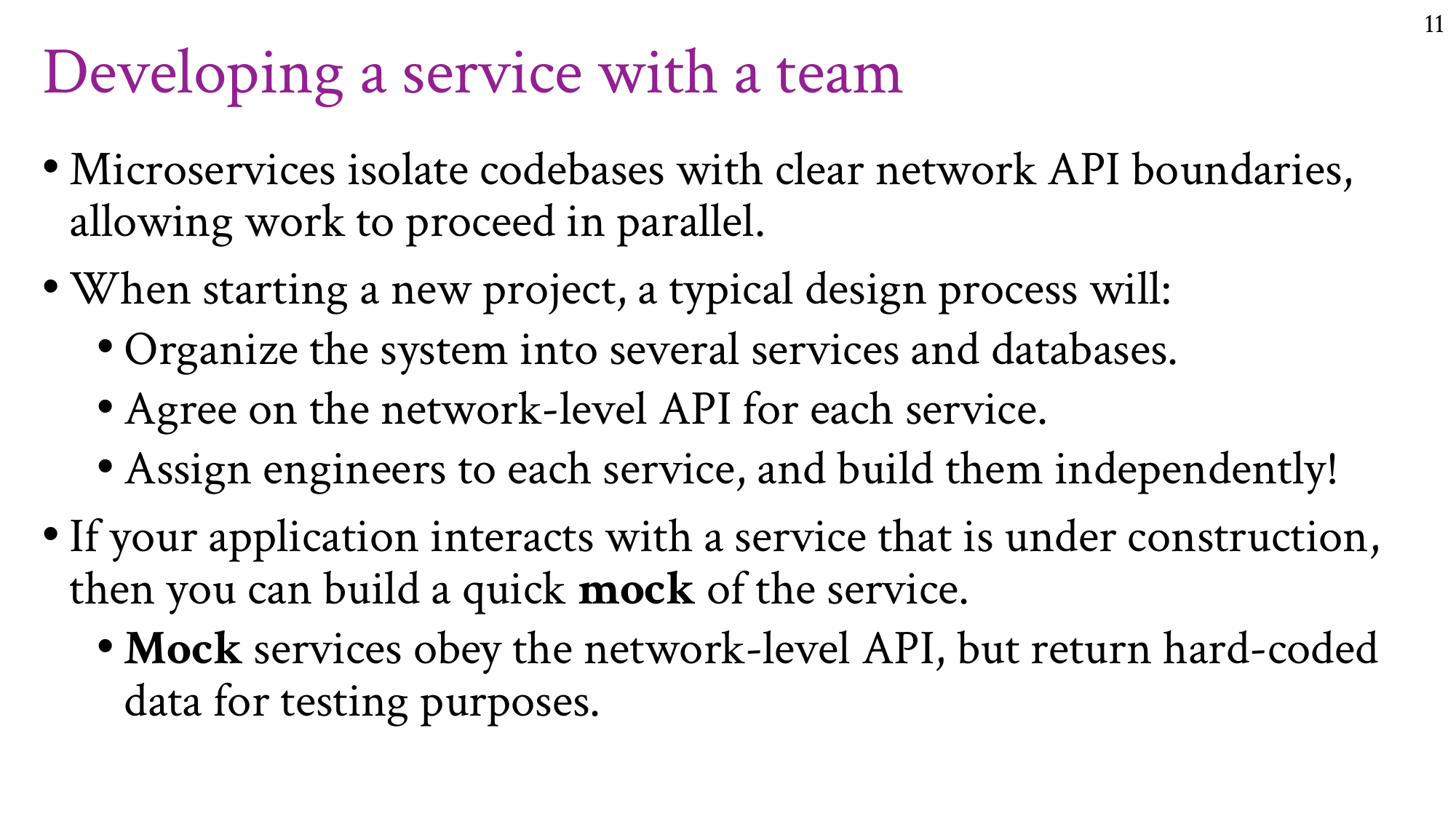

11
# Developing a service with a team
Microservices isolate codebases with clear network API boundaries, allowing work to proceed in parallel.
When starting a new project, a typical design process will:
Organize the system into several services and databases.
Agree on the network-level API for each service.
Assign engineers to each service, and build them independently!
If your application interacts with a service that is under construction, then you can build a quick mock of the service.
Mock services obey the network-level API, but return hard-coded data for testing purposes.